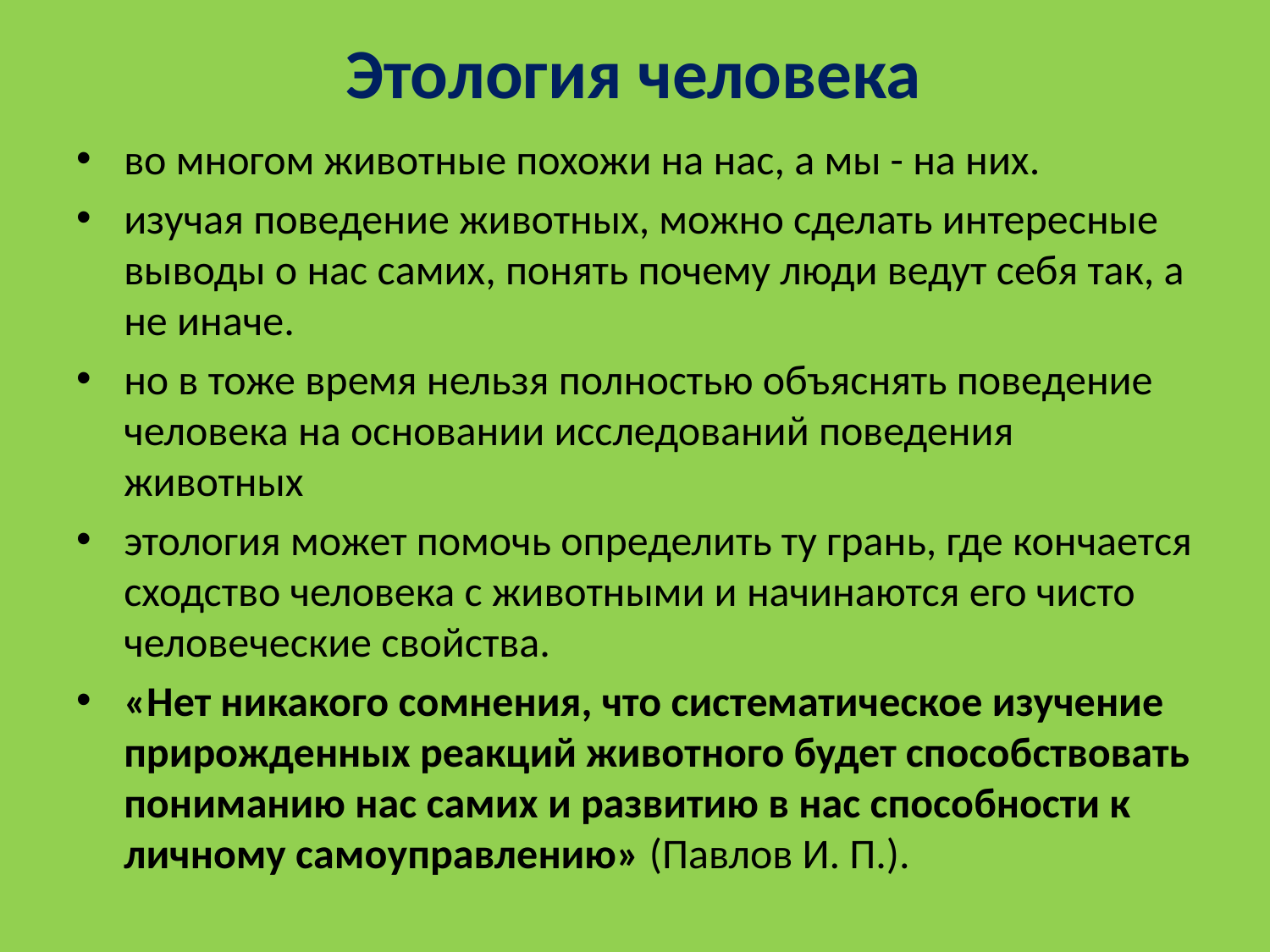

# Этология человека
во многом животные похожи на нас, а мы - на них.
изучая поведение животных, можно сделать интересные выводы о нас самих, понять почему люди ведут себя так, а не иначе.
но в тоже время нельзя полностью объяснять поведение человека на основании исследований поведения животных
этология может помочь определить ту грань, где кончается сходство человека с животными и начинаются его чисто человеческие свойства.
«Нет никакого сомнения, что систематическое изучение прирожденных реакций животного будет способ­ствовать пониманию нас самих и развитию в нас способности к личному самоуправлению» (Павлов И. П.).